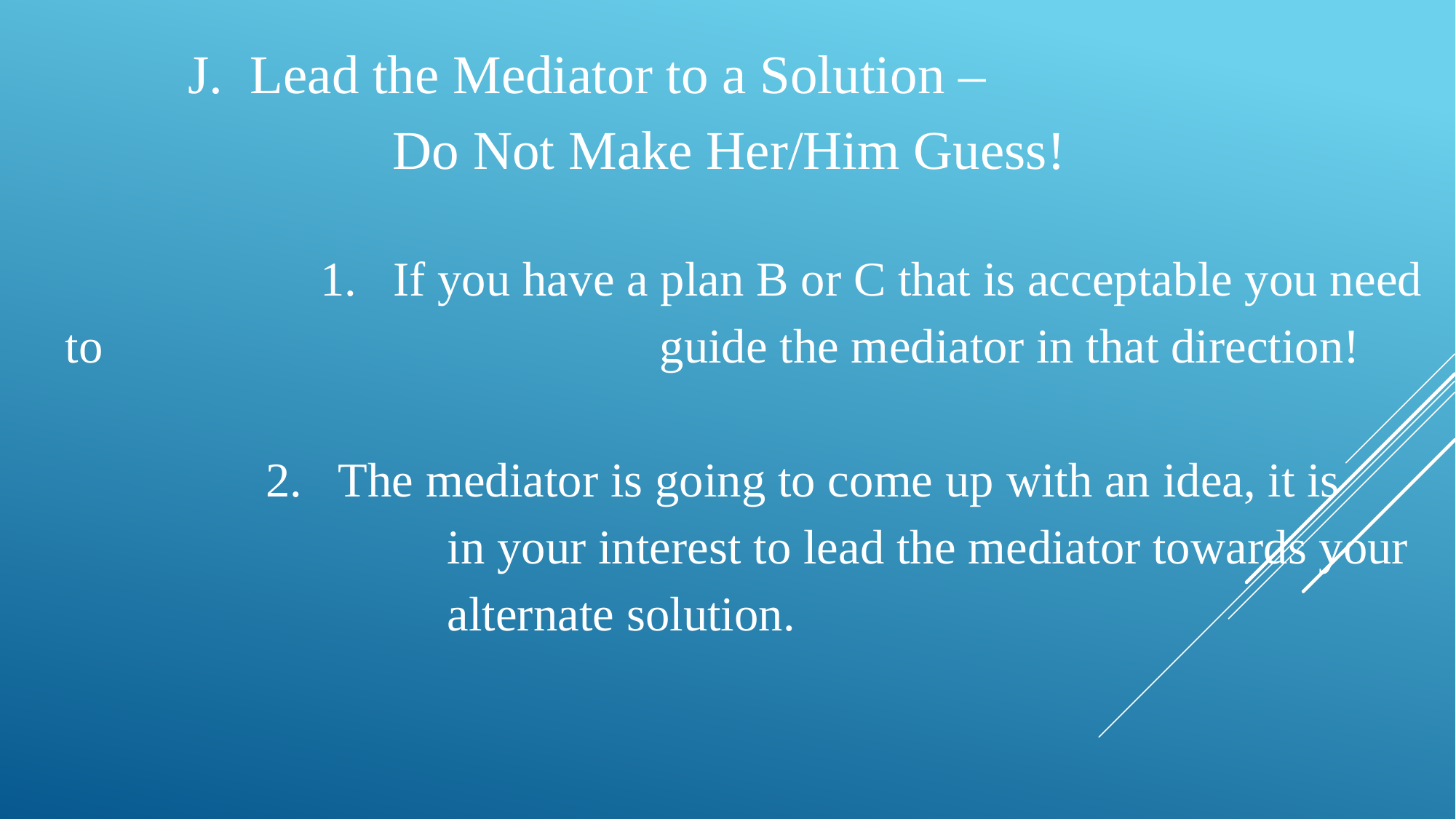

J.  Lead the Mediator to a Solution –
			Do Not Make Her/Him Guess!

		   1.   If you have a plan B or C that is acceptable you need to 					    guide the mediator in that direction!

	   2.	The mediator is going to come up with an idea, it is
			in your interest to lead the mediator towards your
			alternate solution.